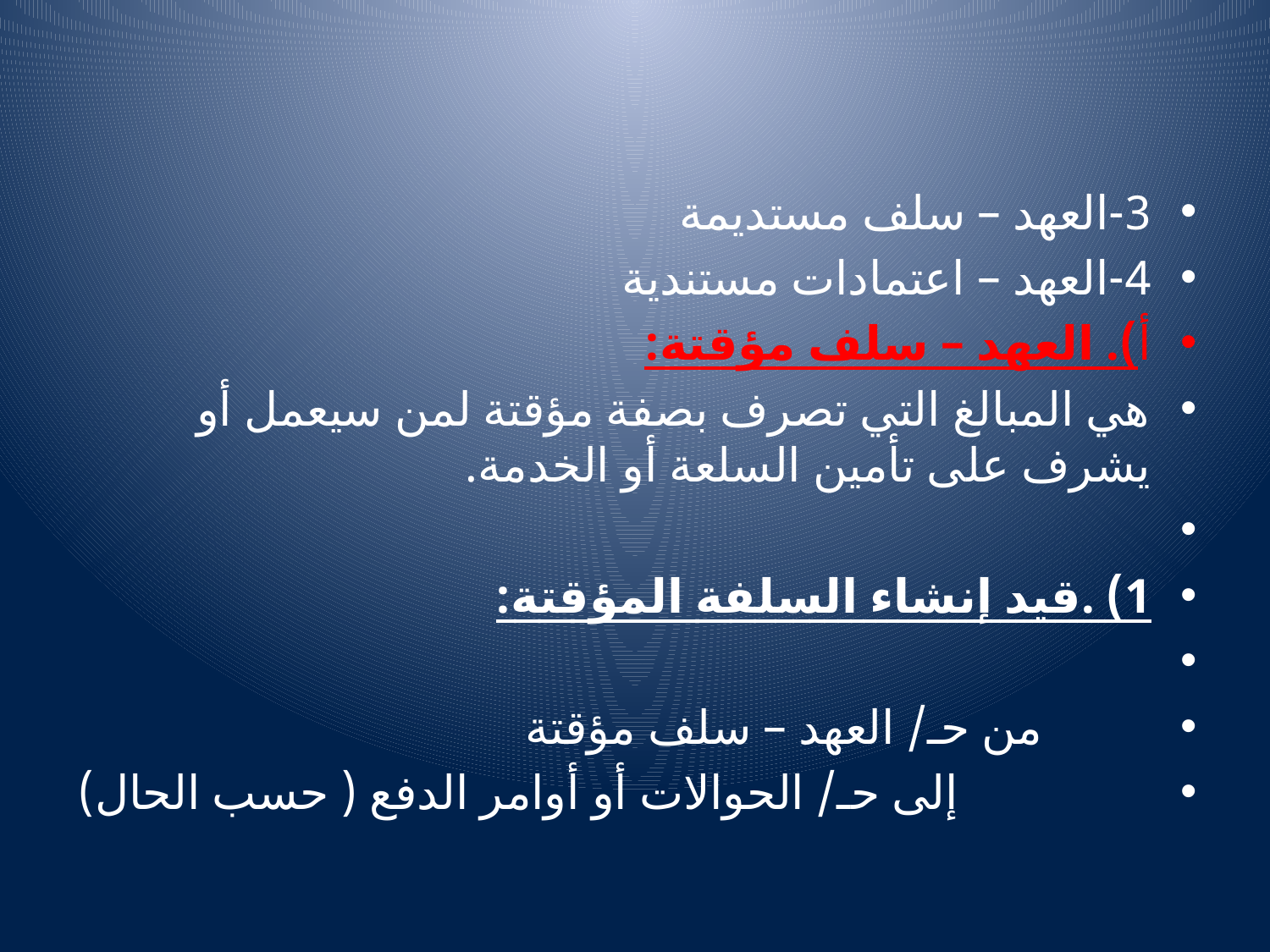

#
3-العهد – سلف مستديمة
4-العهد – اعتمادات مستندية
أ). العهد – سلف مؤقتة:
هي المبالغ التي تصرف بصفة مؤقتة لمن سيعمل أو يشرف على تأمين السلعة أو الخدمة.

1) .قيد إنشاء السلفة المؤقتة:

         من حـ/ العهد – سلف مؤقتة
                إلى حـ/ الحوالات أو أوامر الدفع ( حسب الحال)